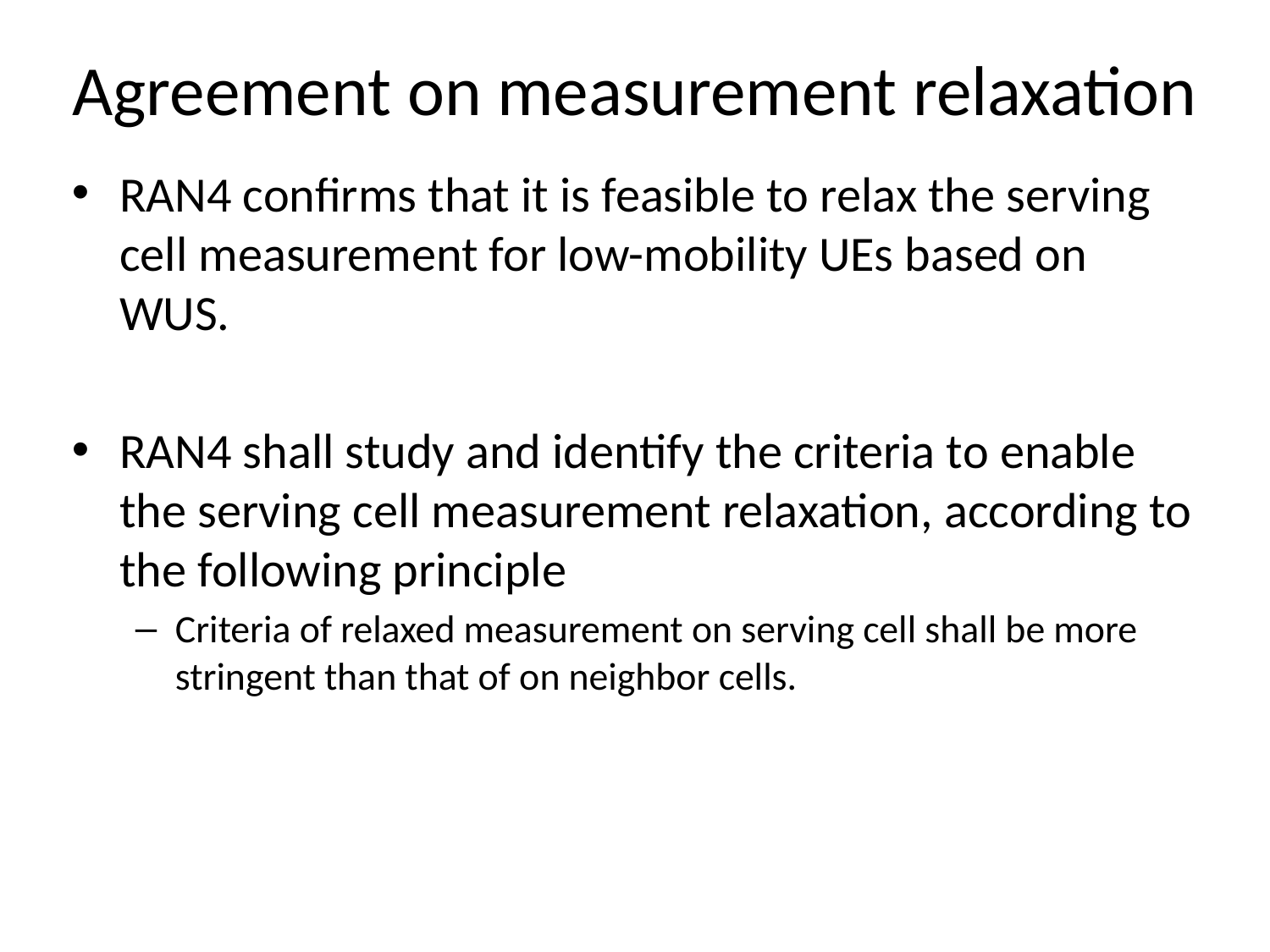

# Agreement on measurement relaxation
RAN4 confirms that it is feasible to relax the serving cell measurement for low-mobility UEs based on WUS.

RAN4 shall study and identify the criteria to enable the serving cell measurement relaxation, according to the following principle
Criteria of relaxed measurement on serving cell shall be more stringent than that of on neighbor cells.